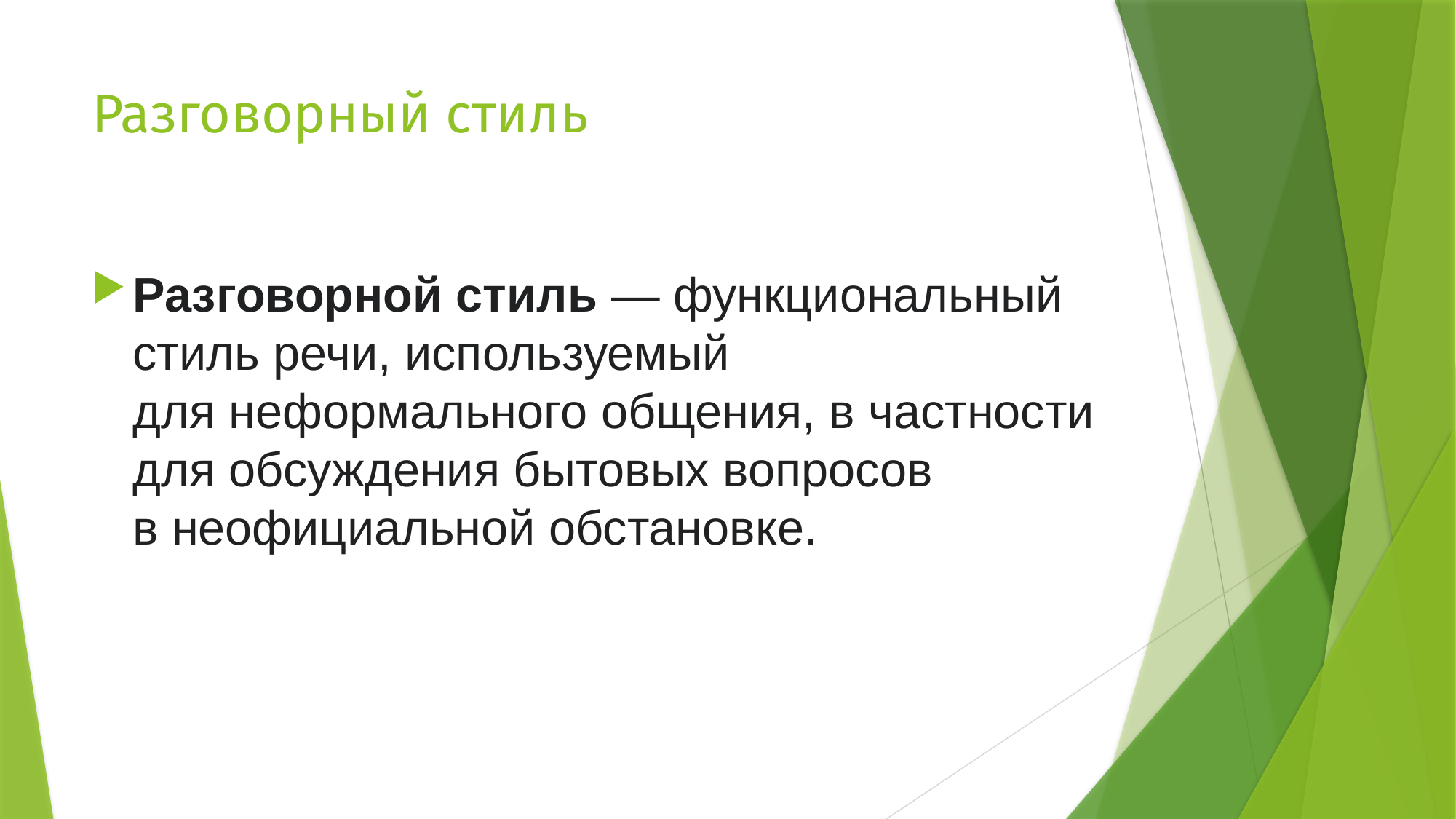

# Разговорный стиль
Разговорной стиль — функциональный стиль речи, используемый
для неформального общения, в частности для обсуждения бытовых вопросов
в неофициальной обстановке.